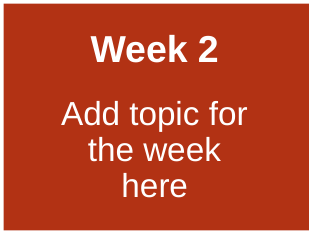

Week 2
Add topic for the week
here